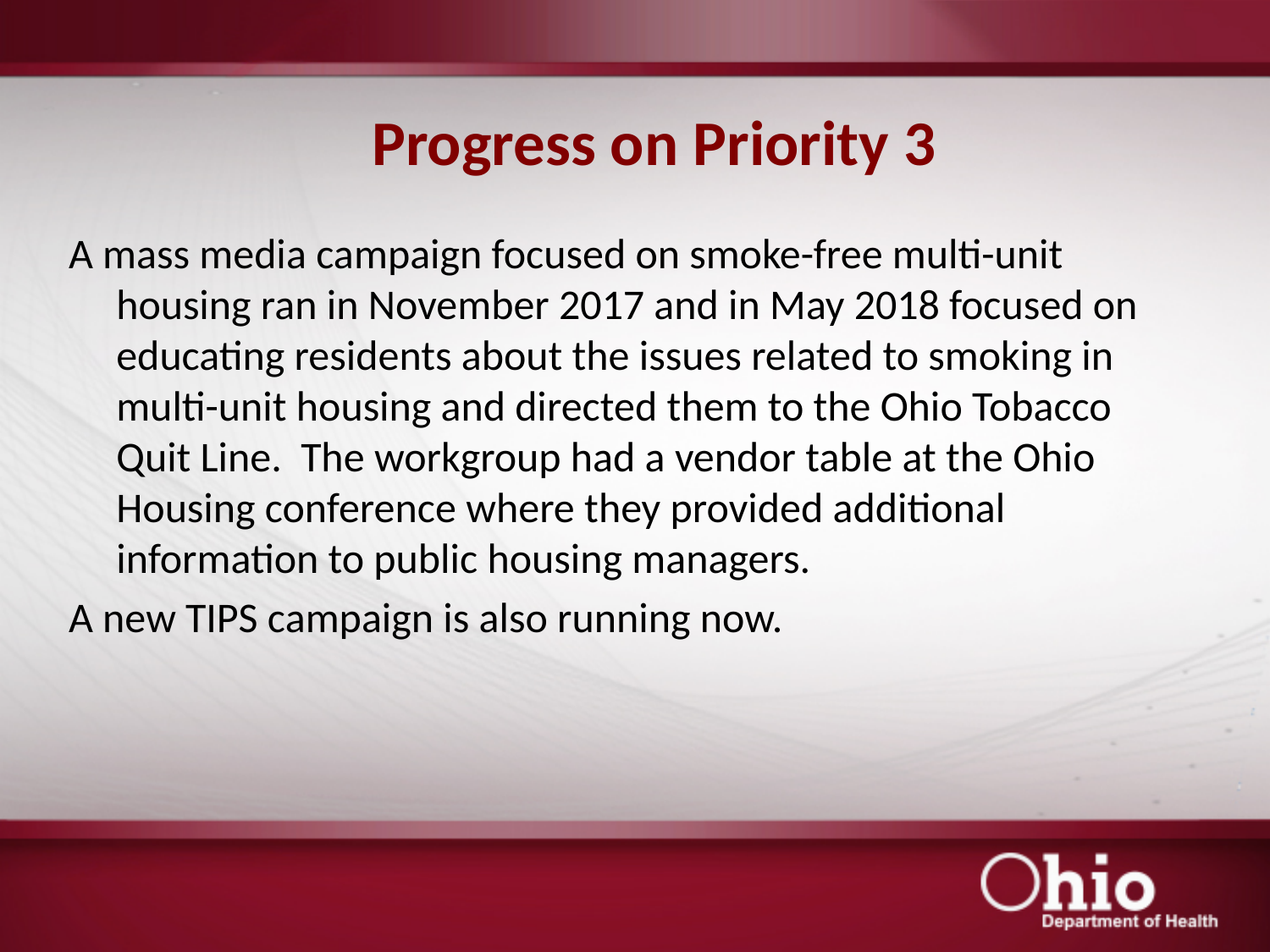

# Progress on Priority 3
A mass media campaign focused on smoke-free multi-unit housing ran in November 2017 and in May 2018 focused on educating residents about the issues related to smoking in multi-unit housing and directed them to the Ohio Tobacco Quit Line.  The workgroup had a vendor table at the Ohio Housing conference where they provided additional information to public housing managers.
A new TIPS campaign is also running now.